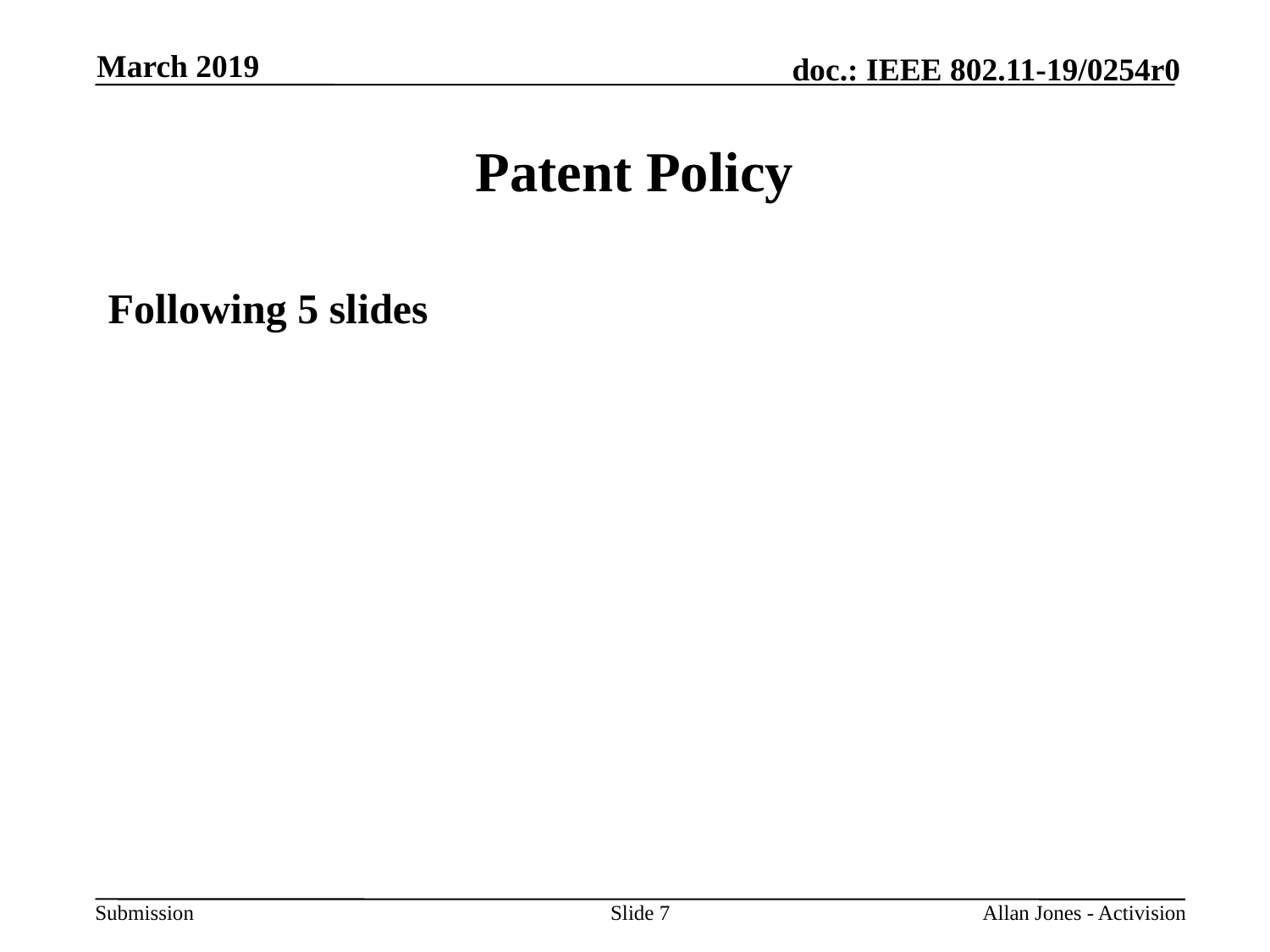

March 2019
# Patent Policy
Following 5 slides

Slide 7
Allan Jones - Activision